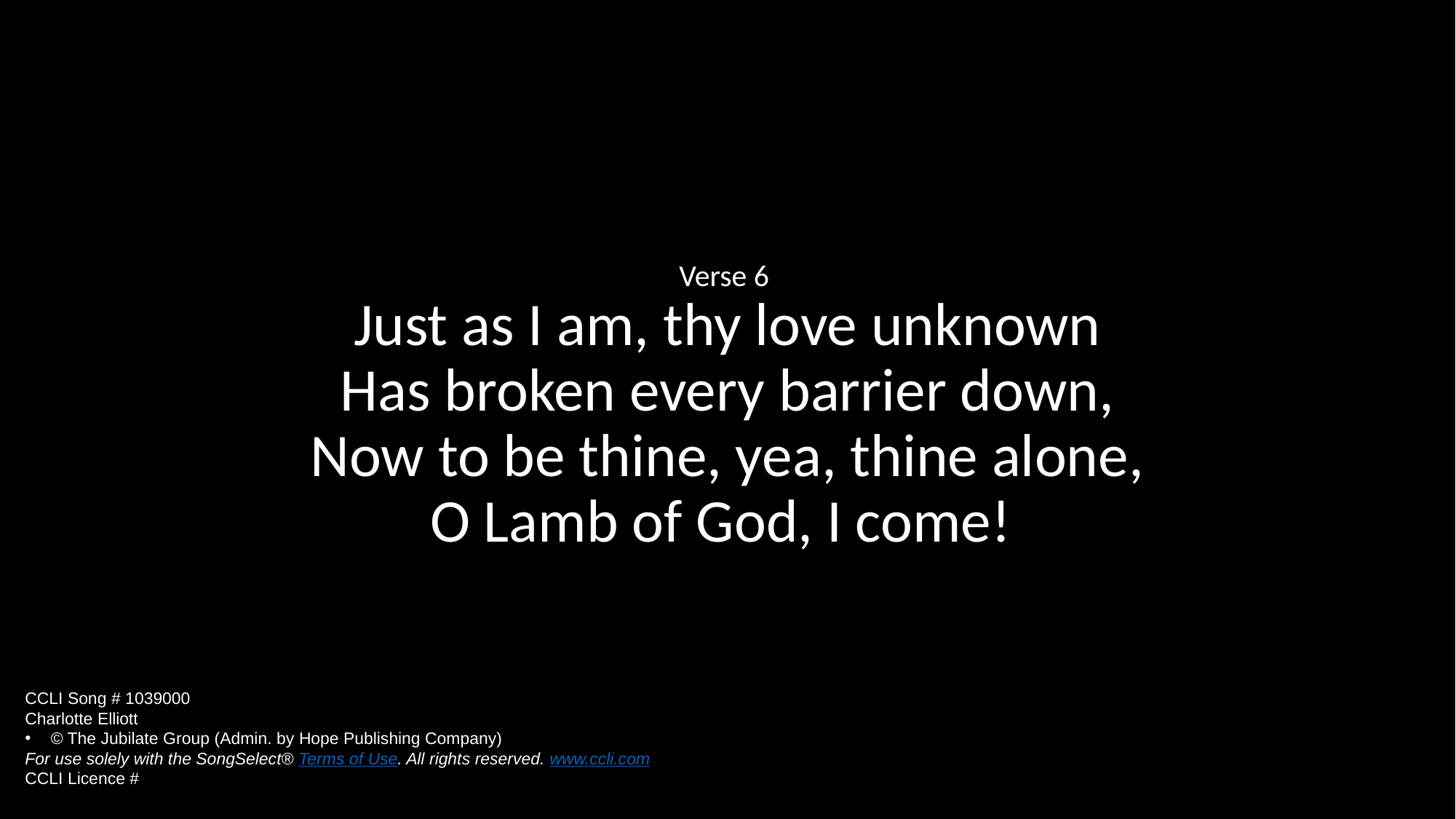

Verse 6
Just as I am, thy love unknown
Has broken every barrier down,
Now to be thine, yea, thine alone,
O Lamb of God, I come!

CCLI Song # 1039000
Charlotte Elliott
© The Jubilate Group (Admin. by Hope Publishing Company)
For use solely with the SongSelect® Terms of Use. All rights reserved. www.ccli.com
CCLI Licence #